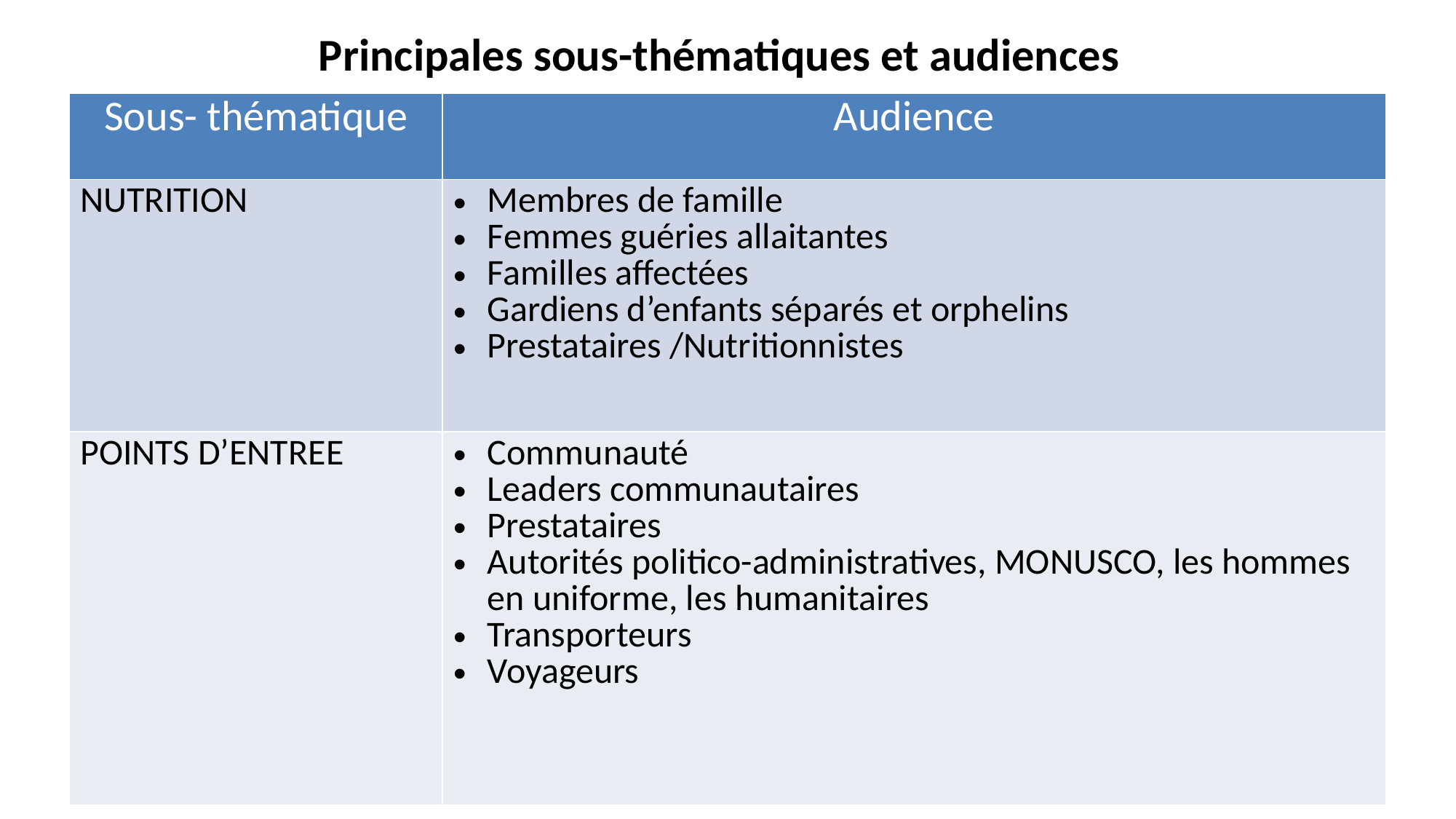

# Principales sous-thématiques et audiences
| Sous- thématique | Audience |
| --- | --- |
| Nutrition | Membres de famille Femmes guéries allaitantes Familles affectées Gardiens d’enfants séparés et orphelins Prestataires /Nutritionnistes |
| POINTS D’ENTREE | Communauté Leaders communautaires Prestataires Autorités politico-administratives, MONUSCO, les hommes en uniforme, les humanitaires Transporteurs Voyageurs |